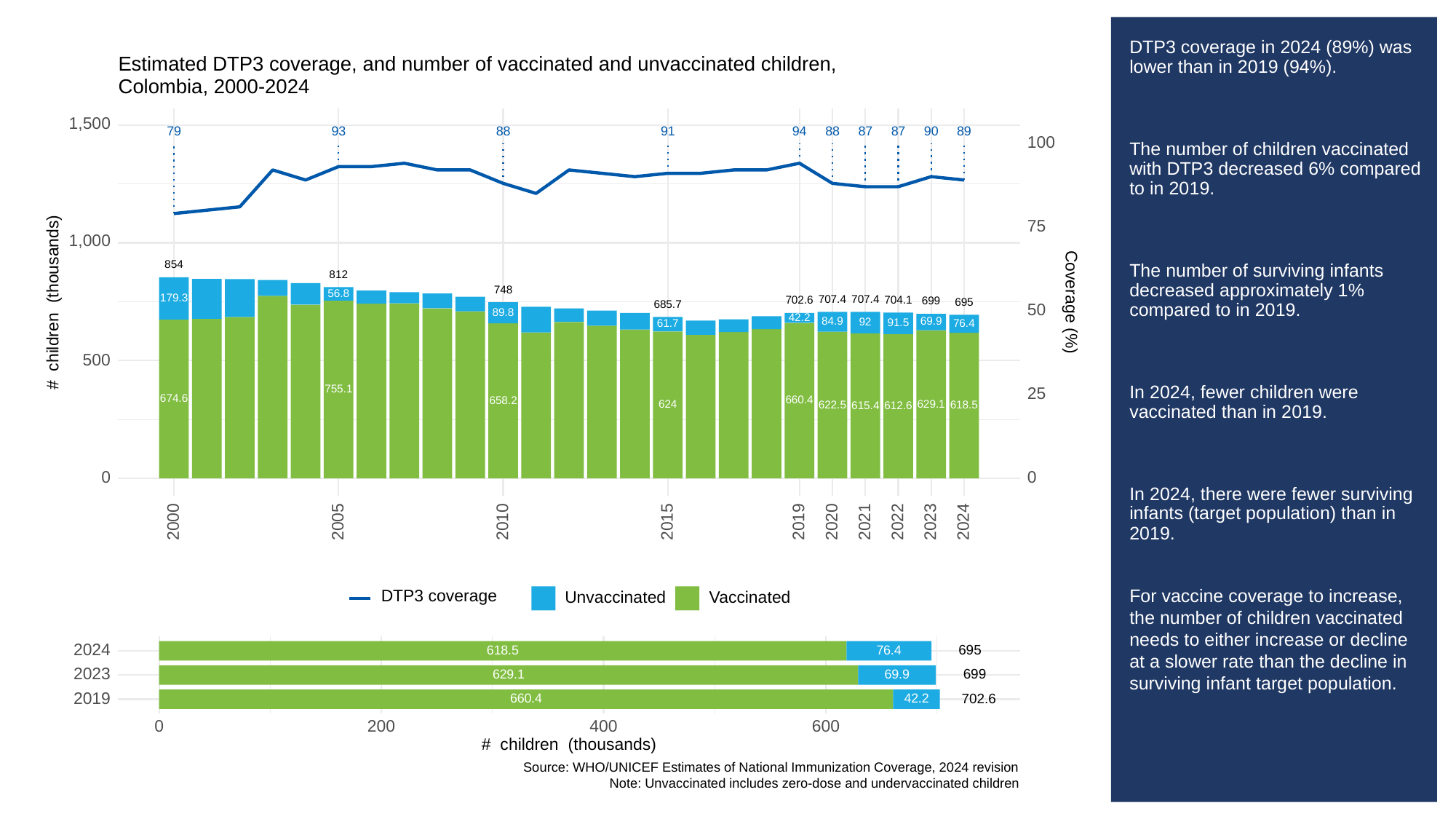

# DTP3 coverage in 2024 (89%) was lower than in 2019 (94%).

The number of children vaccinated with DTP3 decreased 6% compared to in 2019.

The number of surviving infants decreased approximately 1% compared to in 2019.

In 2024, fewer children were vaccinated than in 2019.

In 2024, there were fewer surviving infants (target population) than in 2019.

For vaccine coverage to increase, the number of children vaccinated needs to either increase or decline at a slower rate than the decline in surviving infant target population.

Estimated DTP3 coverage, and number of vaccinated and unvaccinated children,
Colombia, 2000-2024

1,500

93
79
88
91
94
88
87
87
90
89
100

75
1,000

854
812

748

56.8

179.3
#  children  (thousands)
Coverage (%)
707.4
707.4

704.1
702.6

699
695

685.7

50

89.8

42.2

84.9
69.9
92

91.5

76.4
61.7

500

755.1
25
674.6
660.4
658.2
629.1
624
622.5
618.5
615.4
612.6

0
0

2023
2000
2005
2010
2015
2019
2020
2021
2022
2024

DTP3 coverage
Unvaccinated
Vaccinated

2024
695
618.5
76.4

2023
699
629.1
69.9

2019
702.6
660.4
42.2

0
200
400
600
#  children  (thousands)
Source: WHO/UNICEF Estimates of National Immunization Coverage, 2024 revision
Note: Unvaccinated includes zero-dose and undervaccinated children